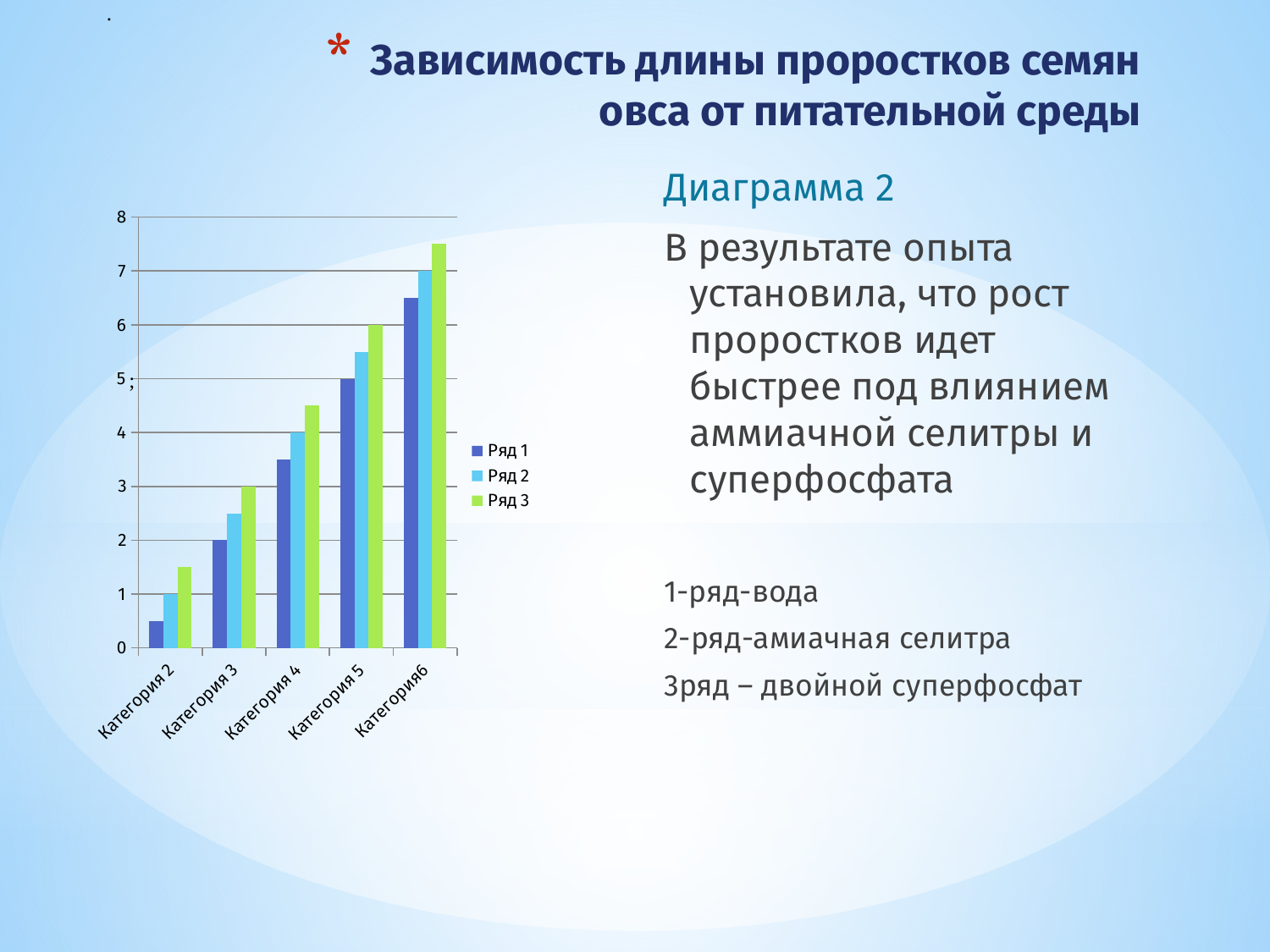

.

# Зависимость длины проростков семян овса от питательной среды
Диаграмма 2
В результате опыта установила, что рост проростков идет быстрее под влиянием аммиачной селитры и суперфосфата

1-ряд-вода
2-ряд-амиачная селитра
3ряд – двойной суперфосфат

### Chart

| Category | Ряд 1 | Ряд 2 | Ряд 3 |
|---|---|---|---|
| Категория 2 | 0.5 | 1.0 | 1.5 |
| Категория 3 | 2.0 | 2.5 | 3.0 |
| Категория 4 | 3.5 | 4.0 | 4.5 |
| Категория 5 | 5.0 | 5.5 | 6.0 |
| Категория6 | 6.5 | 7.0 | 7.5 |
	;